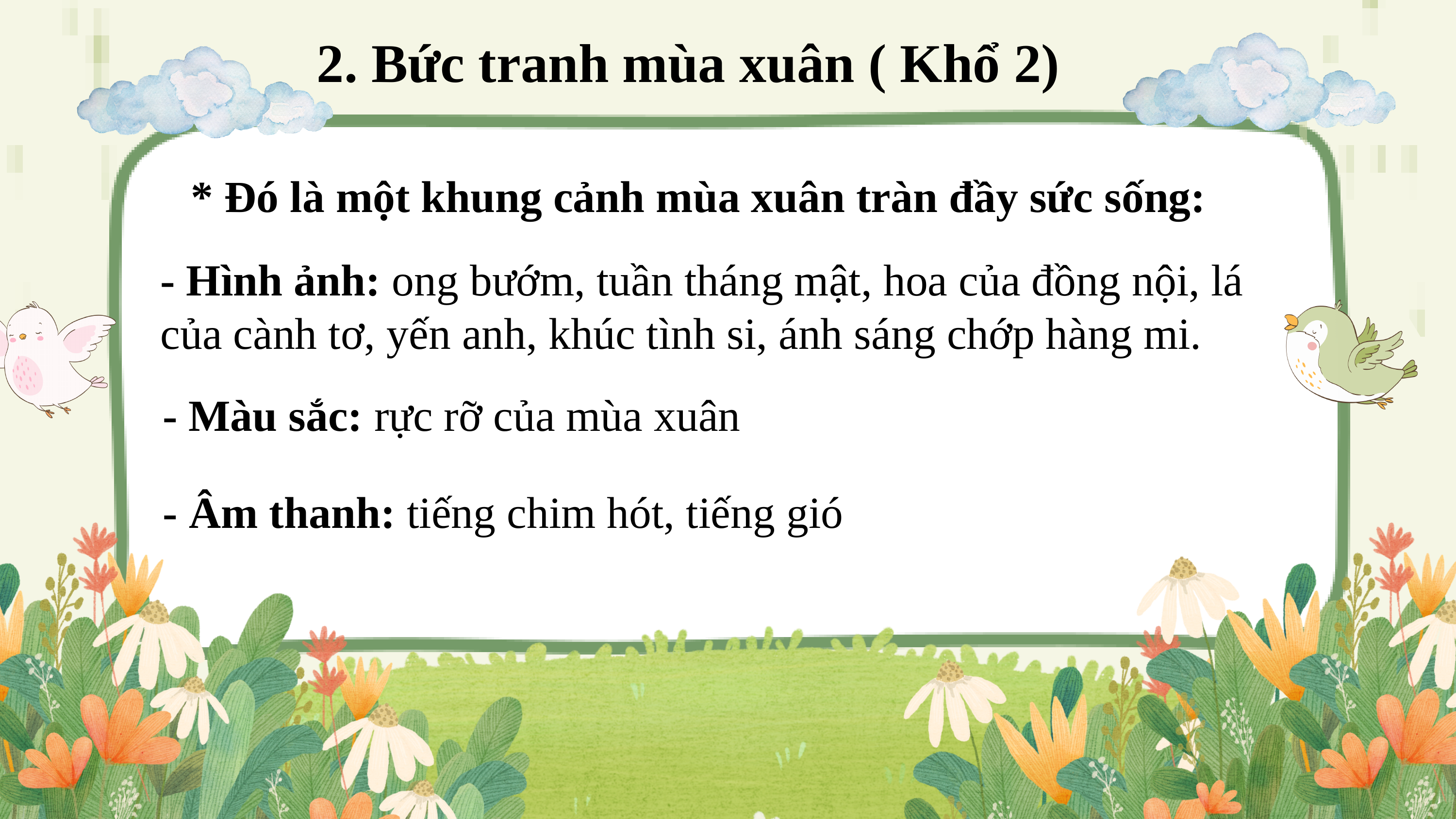

2. Bức tranh mùa xuân ( Khổ 2)

* Đó là một khung cảnh mùa xuân tràn đầy sức sống:
- Hình ảnh: ong bướm, tuần tháng mật, hoa của đồng nội, lá của cành tơ, yến anh, khúc tình si, ánh sáng chớp hàng mi.

- Màu sắc: rực rỡ của mùa xuân
- Âm thanh: tiếng chim hót, tiếng gió